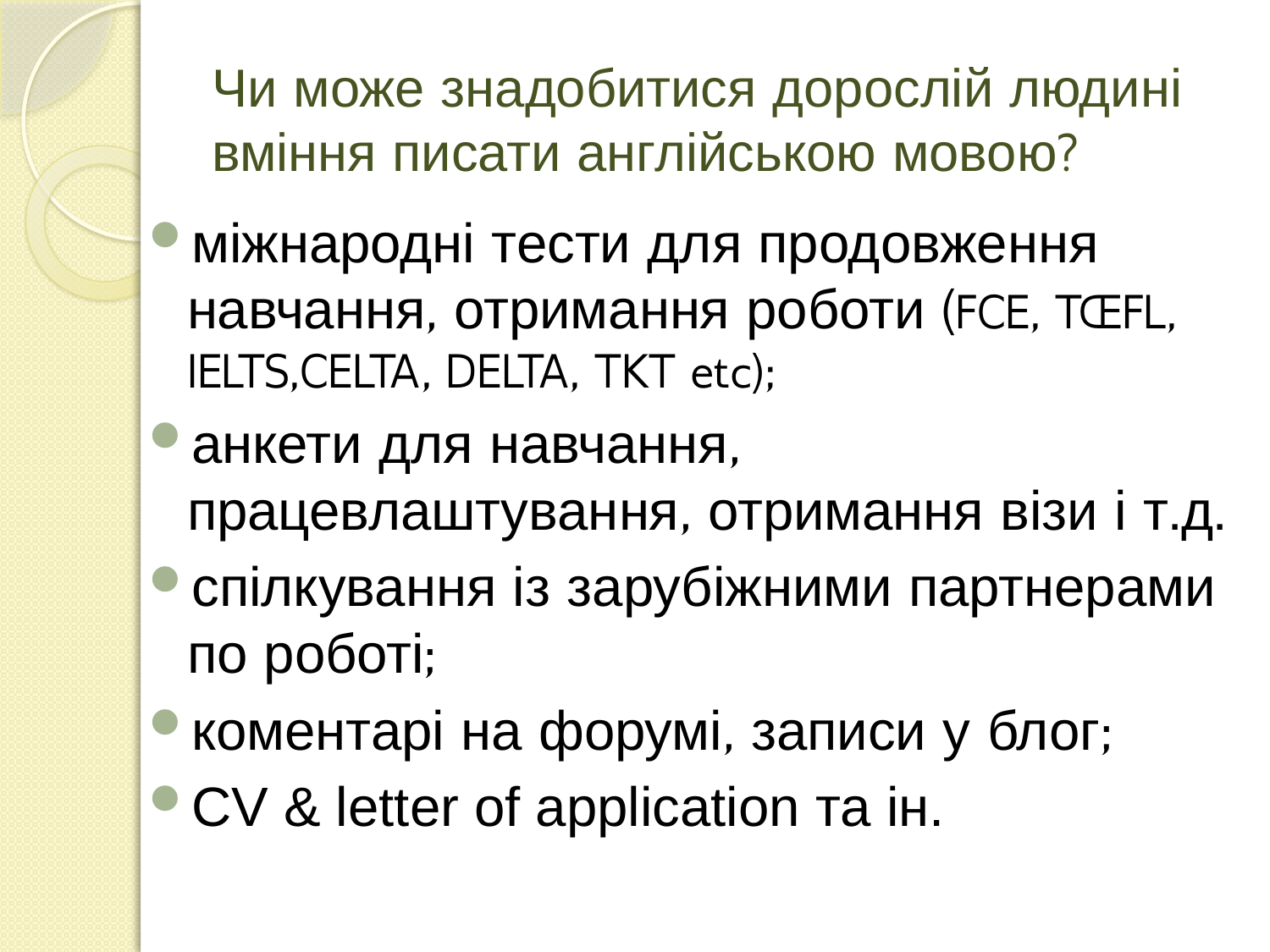

# Чи може знадобитися дорослій людині вміння писати англійською мовою?
міжнародні тести для продовження навчання, отримання роботи (FCE, TOEFL, IELTS,CELTA, DELTA, TKT etc);
анкети для навчання, працевлаштування, отримання візи і т.д.
спілкування із зарубіжними партнерами по роботі;
коментарі на форумі, записи у блог;
CV & letter of application та ін.